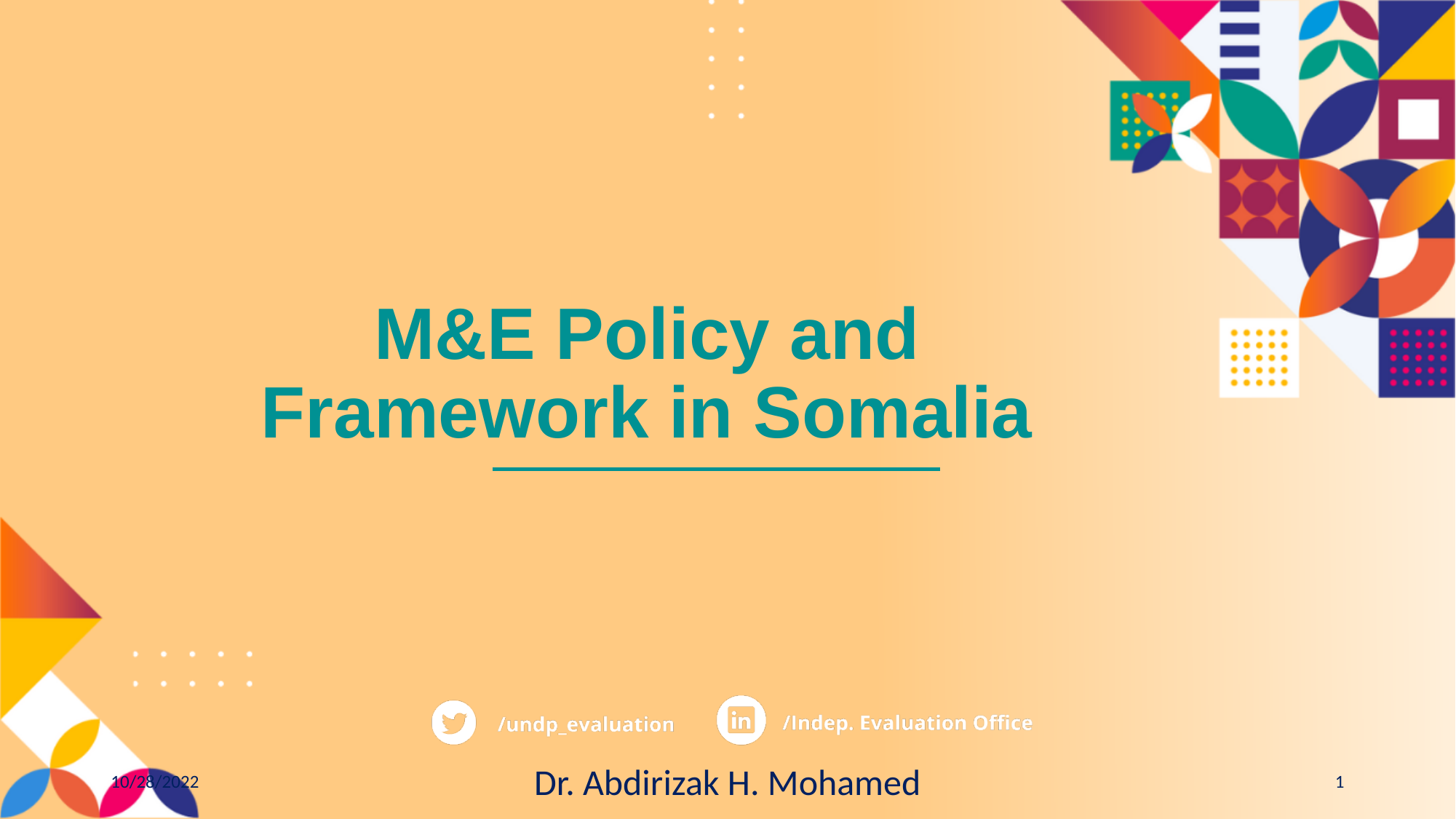

M&E Policy and Framework in Somalia
10/28/2022
Dr. Abdirizak H. Mohamed
1